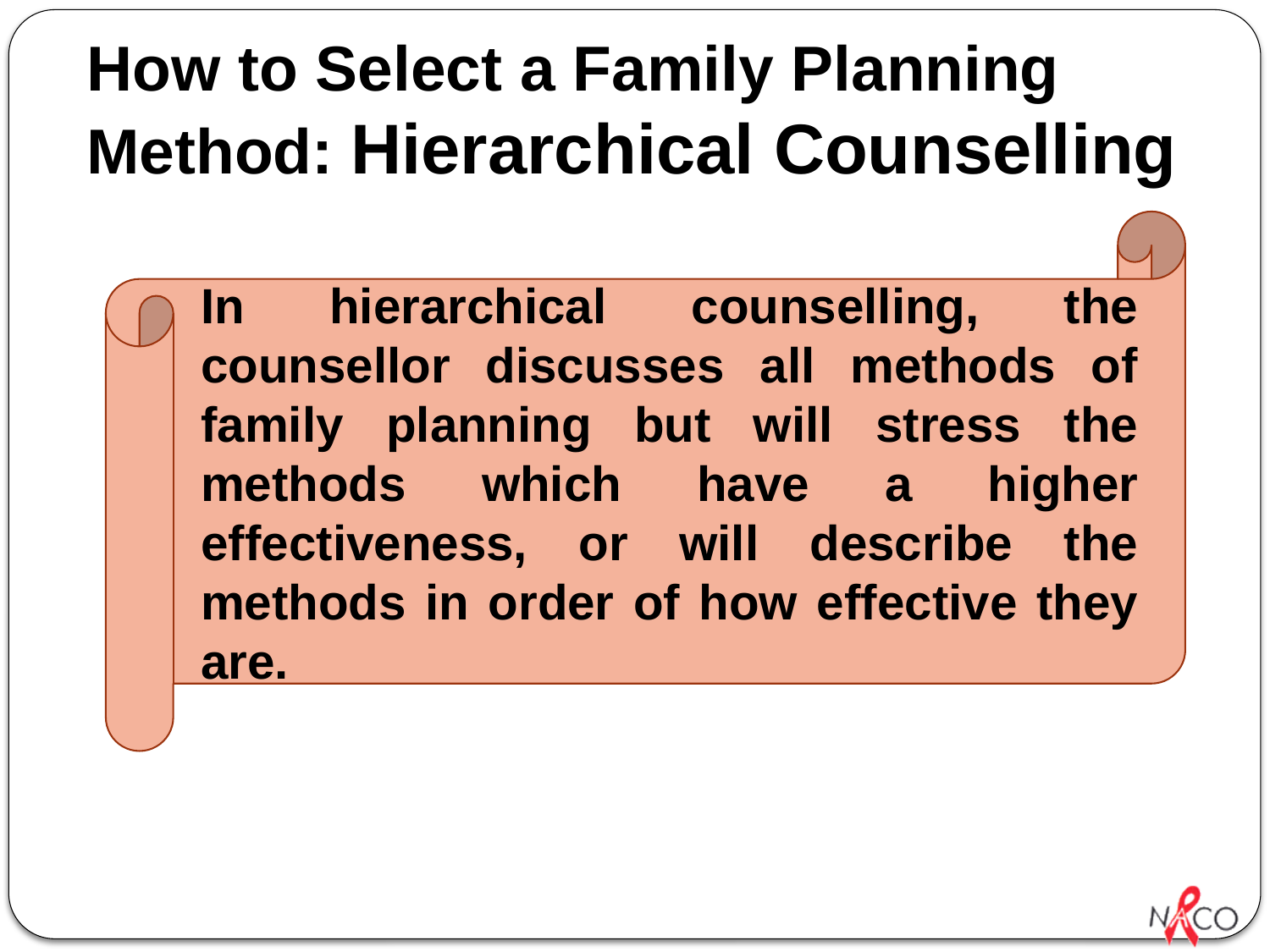

How to Select a Family Planning Method: Hierarchical Counselling

In hierarchical counselling, the counsellor discusses all methods of family planning but will stress the methods which have a higher effectiveness, or will describe the methods in order of how effective they are.